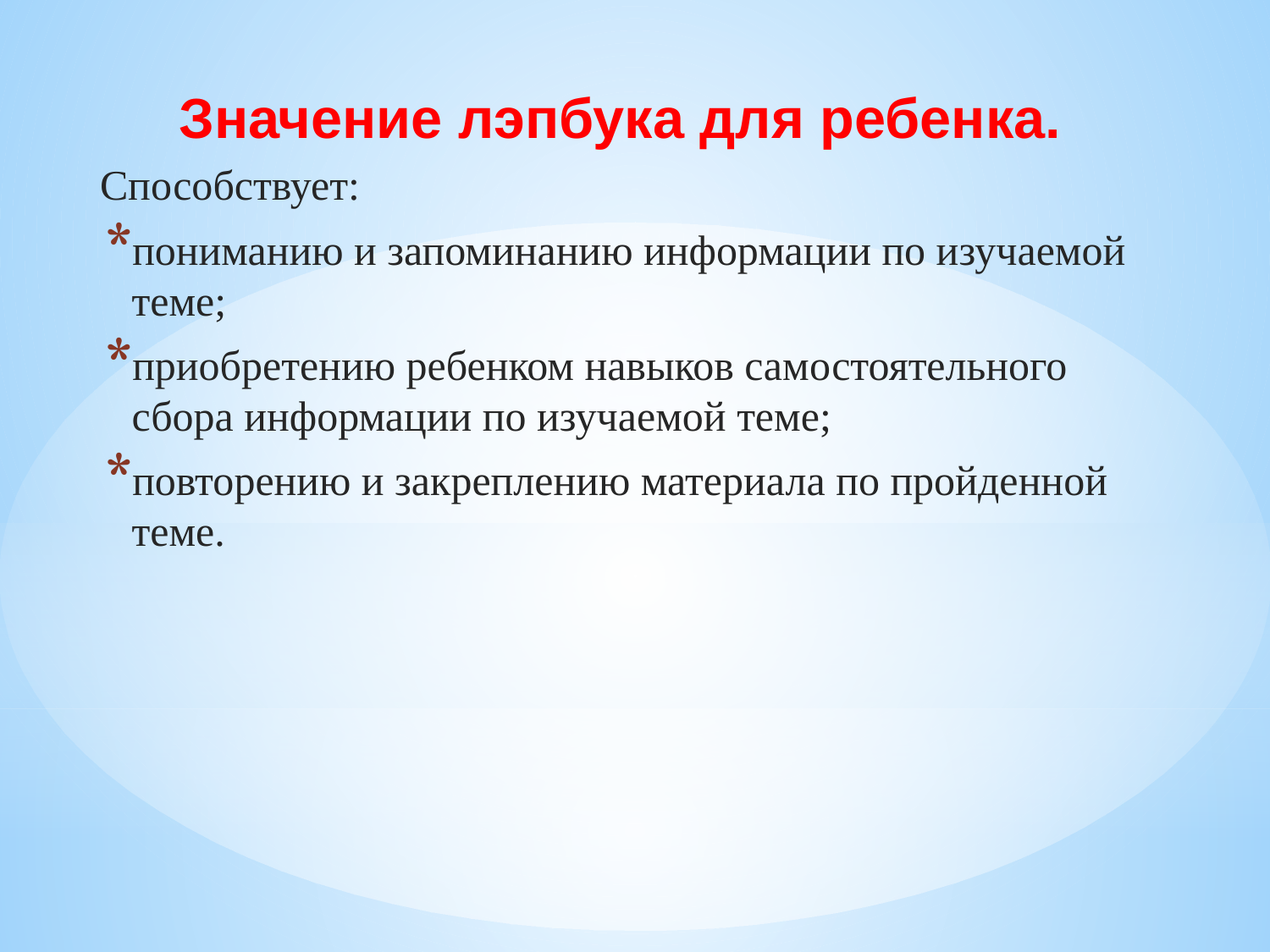

#
Значение лэпбука для ребенка.
Способствует:
пониманию и запоминанию информации по изучаемой теме;
приобретению ребенком навыков самостоятельного сбора информации по изучаемой теме;
повторению и закреплению материала по пройденной теме.